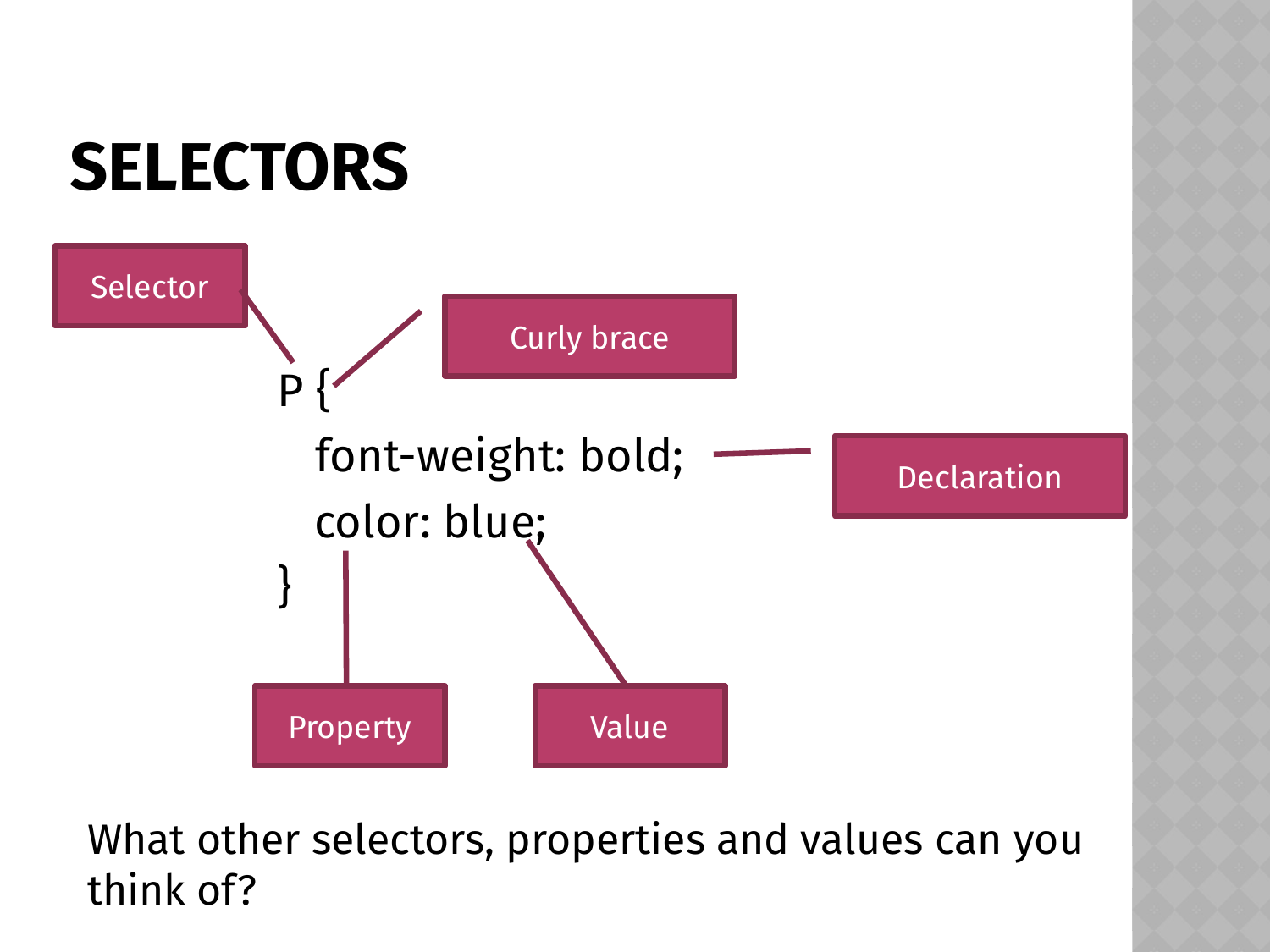

# Selectors

P {
	   font-weight: bold;
   color: blue;
}
Selector
Curly brace
Declaration
Property
Value
What other selectors, properties and values can you think of?